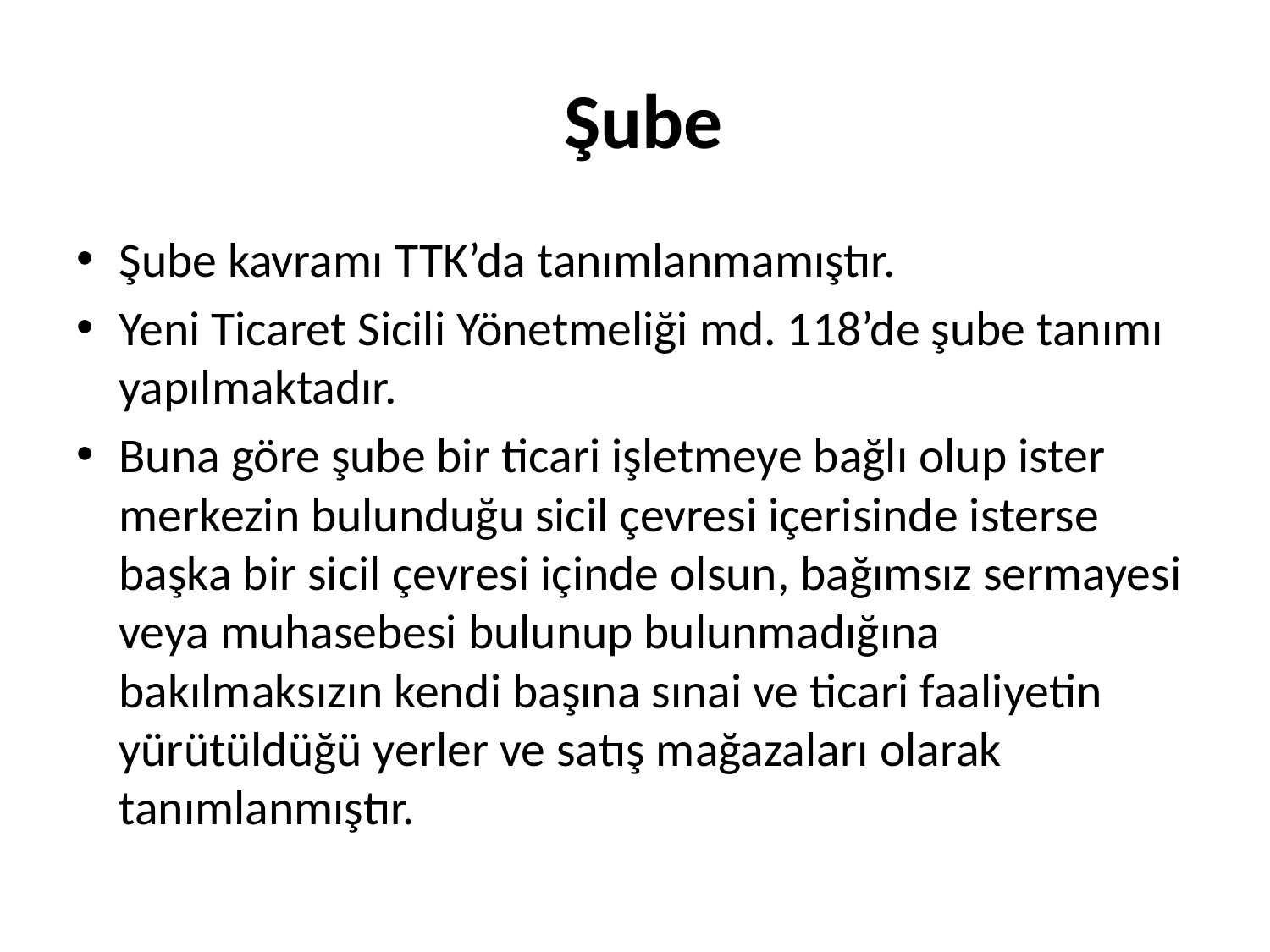

# Şube
Şube kavramı TTK’da tanımlanmamıştır.
Yeni Ticaret Sicili Yönetmeliği md. 118’de şube tanımı yapılmaktadır.
Buna göre şube bir ticari işletmeye bağlı olup ister merkezin bulunduğu sicil çevresi içerisinde isterse başka bir sicil çevresi içinde olsun, bağımsız sermayesi veya muhasebesi bulunup bulunmadığına bakılmaksızın kendi başına sınai ve ticari faaliyetin yürütüldüğü yerler ve satış mağazaları olarak tanımlanmıştır.